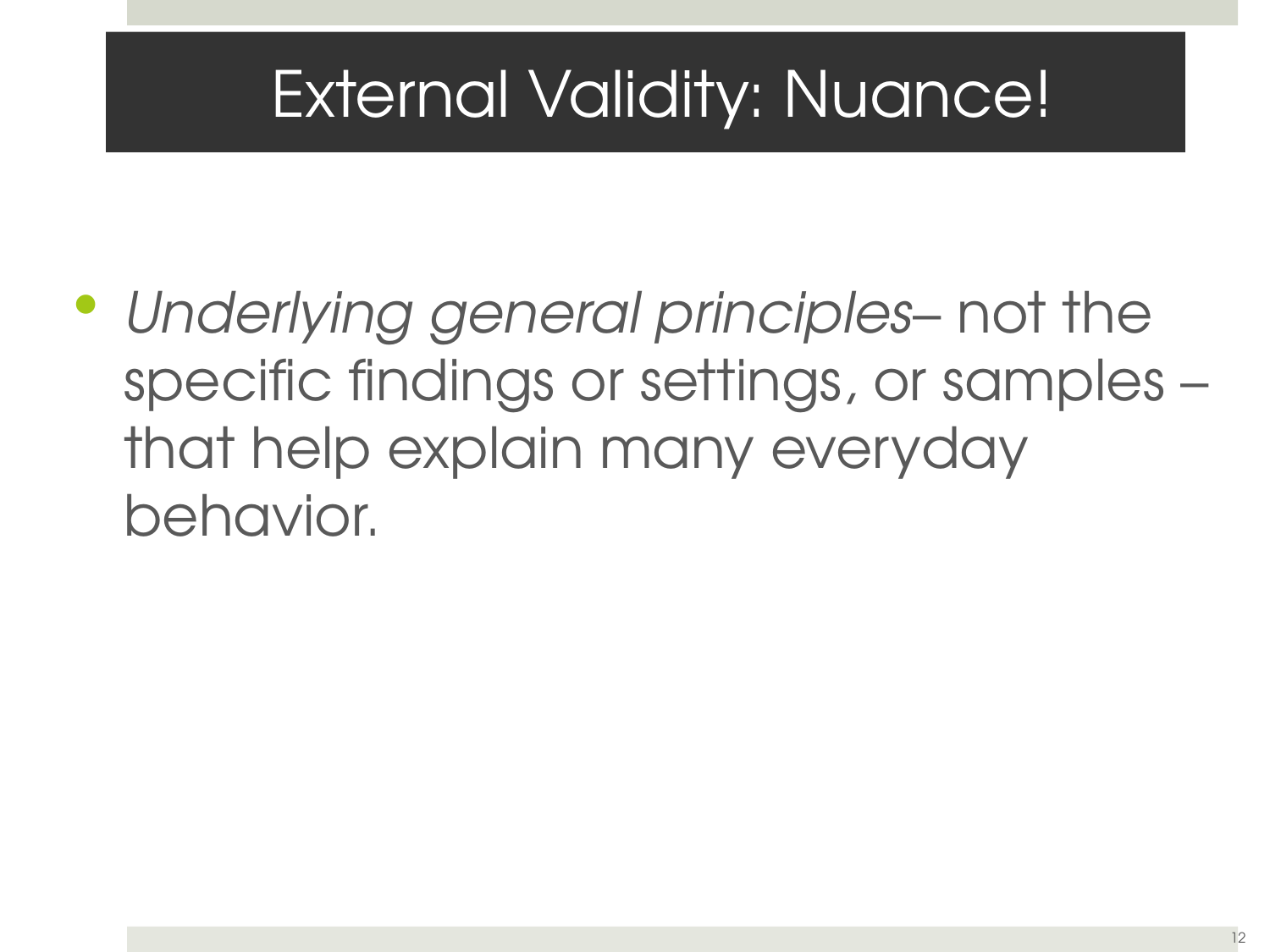

# External Validity: Nuance!

Underlying general principles– not the specific findings or settings, or samples – that help explain many everyday behavior.
12